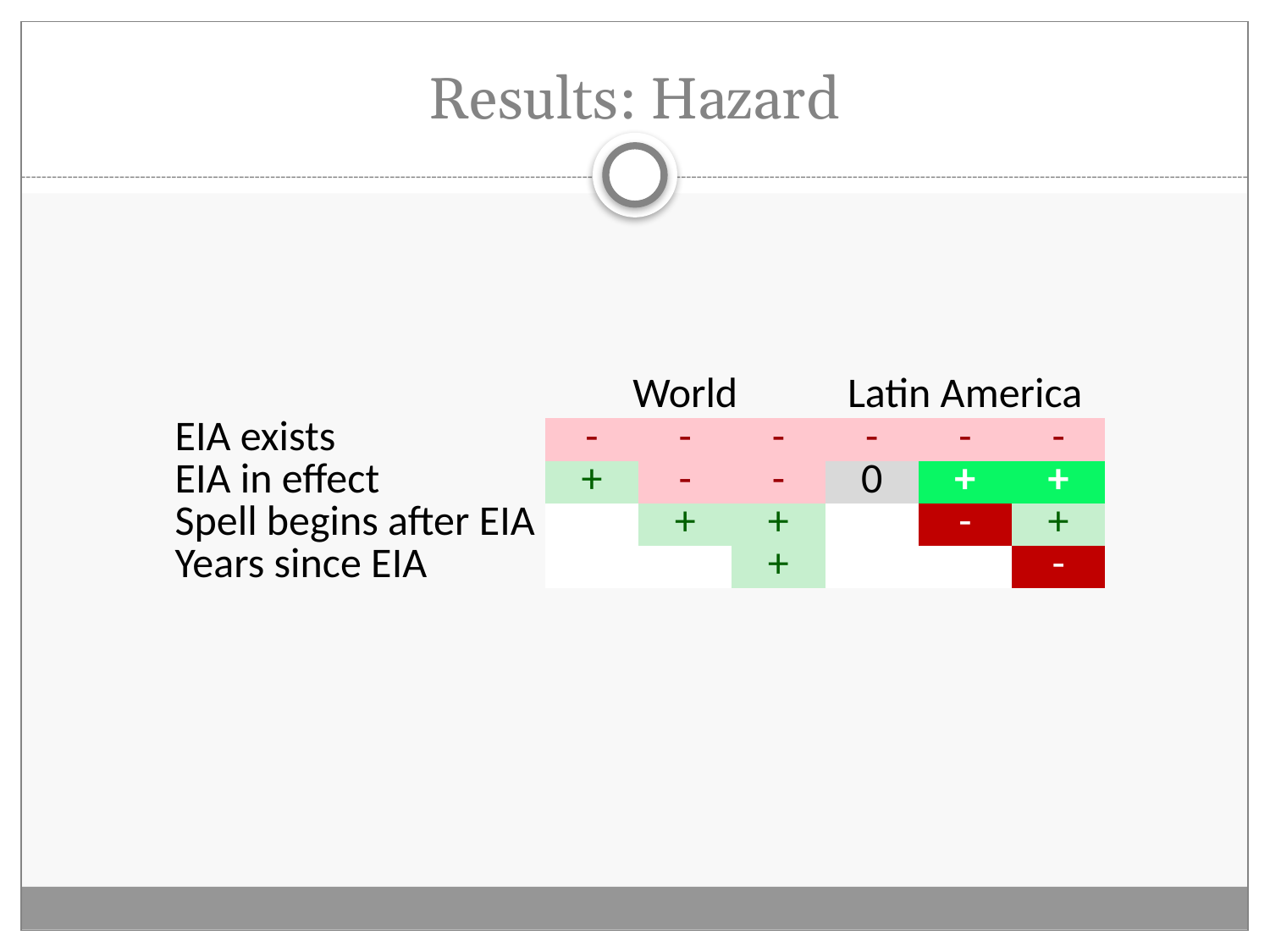

# Results: Hazard
|  | World |  |  | Latin America |  |  |
| --- | --- | --- | --- | --- | --- | --- |
| EIA exists | - | - | - | - | - | - |
| EIA in effect | + | - | - | 0 | + | + |
| Spell begins after EIA |  | + | + |  | - | + |
| Years since EIA |  |  | + |  |  | - |